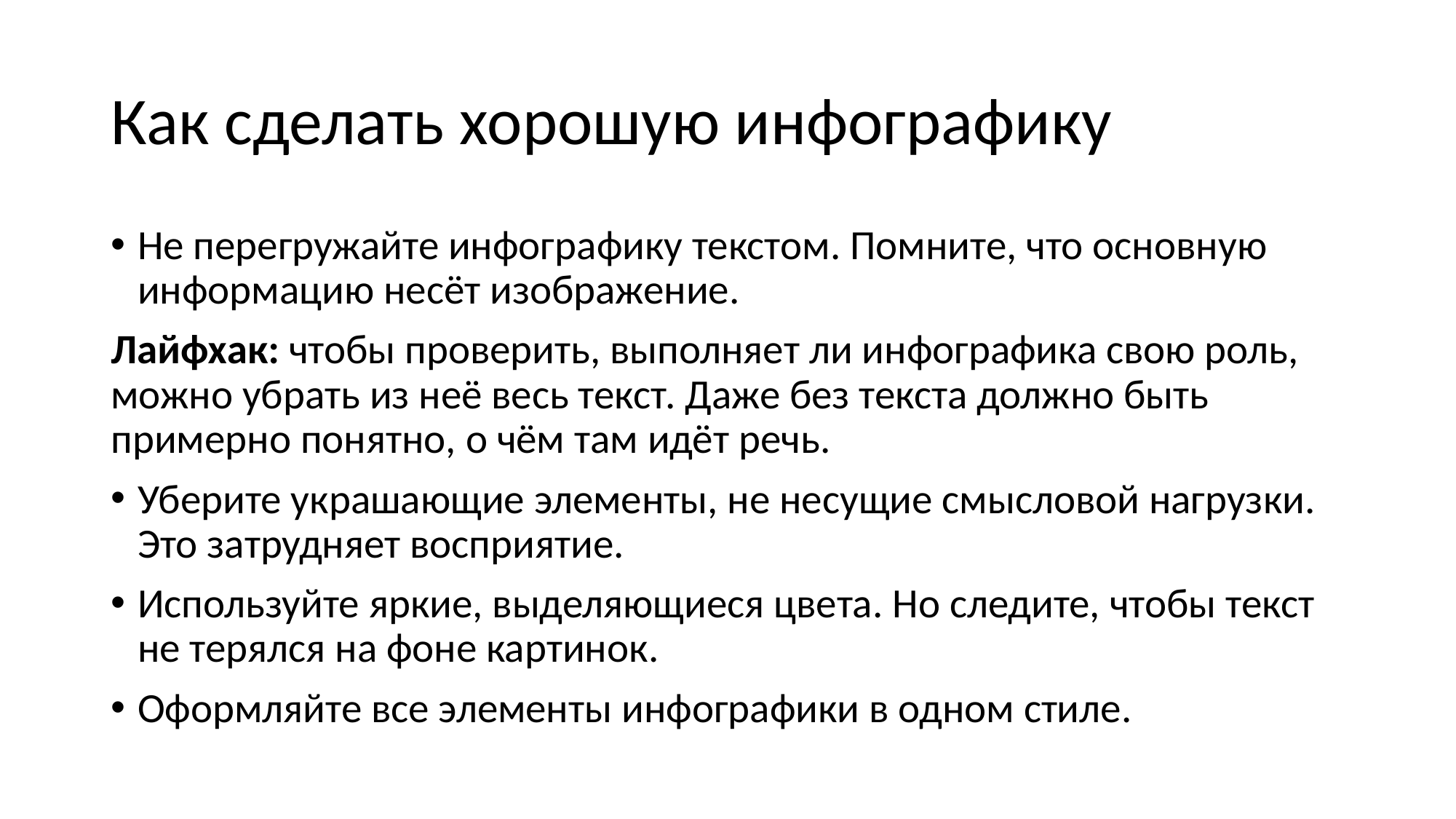

# Как сделать хорошую инфографику
Не перегружайте инфографику текстом. Помните, что основную информацию несёт изображение.
Лайфхак: чтобы проверить, выполняет ли инфографика свою роль, можно убрать из неё весь текст. Даже без текста должно быть примерно понятно, о чём там идёт речь.
Уберите украшающие элементы, не несущие смысловой нагрузки. Это затрудняет восприятие.
Используйте яркие, выделяющиеся цвета. Но следите, чтобы текст не терялся на фоне картинок.
Оформляйте все элементы инфографики в одном стиле.